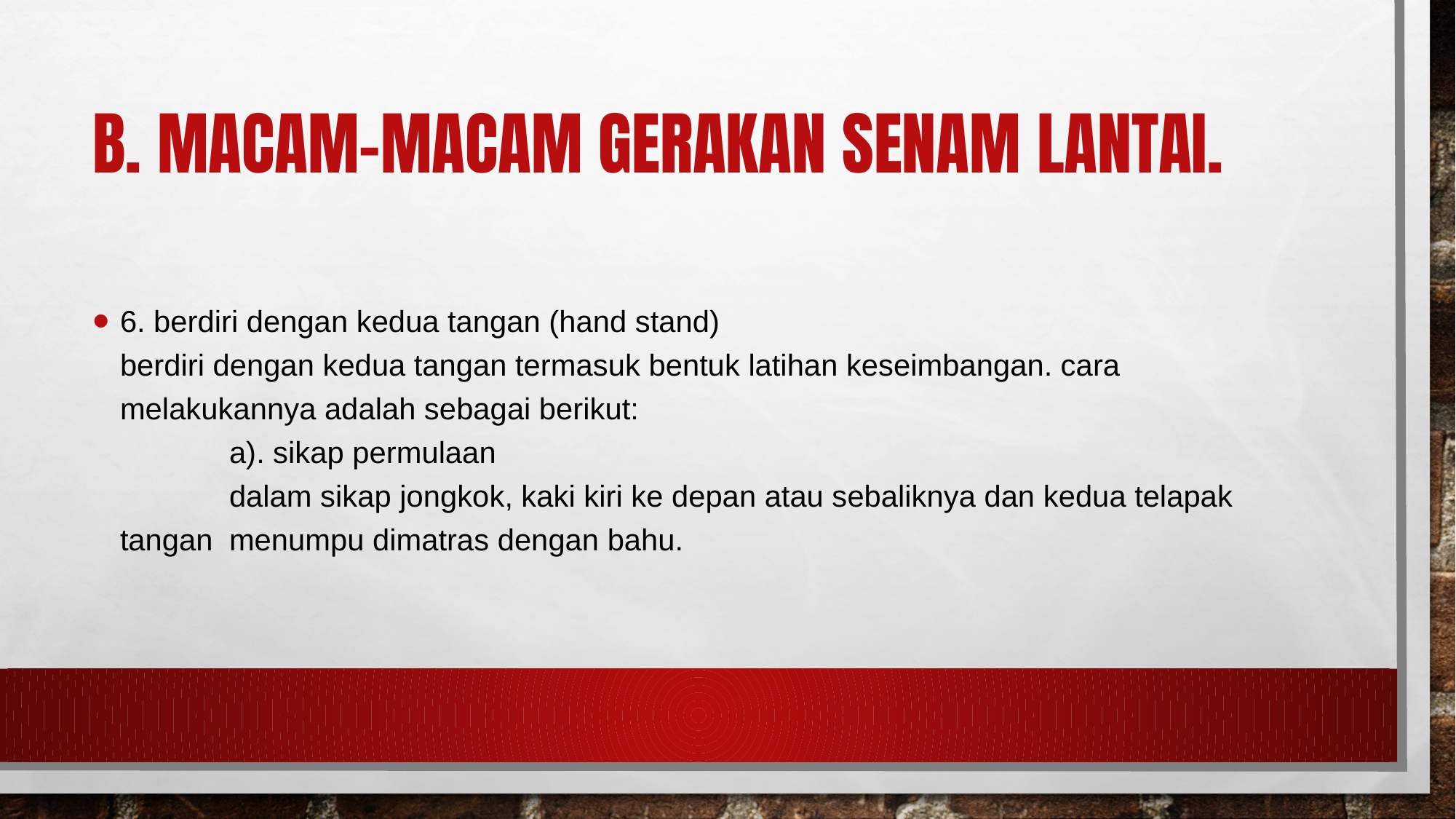

# B. Macam-macam gerakan senam lantai.
6. berdiri dengan kedua tangan (hand stand) 
berdiri dengan kedua tangan termasuk bentuk latihan keseimbangan. cara melakukannya adalah sebagai berikut: 
	a). sikap permulaan 
	dalam sikap jongkok, kaki kiri ke depan atau sebaliknya dan kedua telapak tangan 	menumpu dimatras dengan bahu.